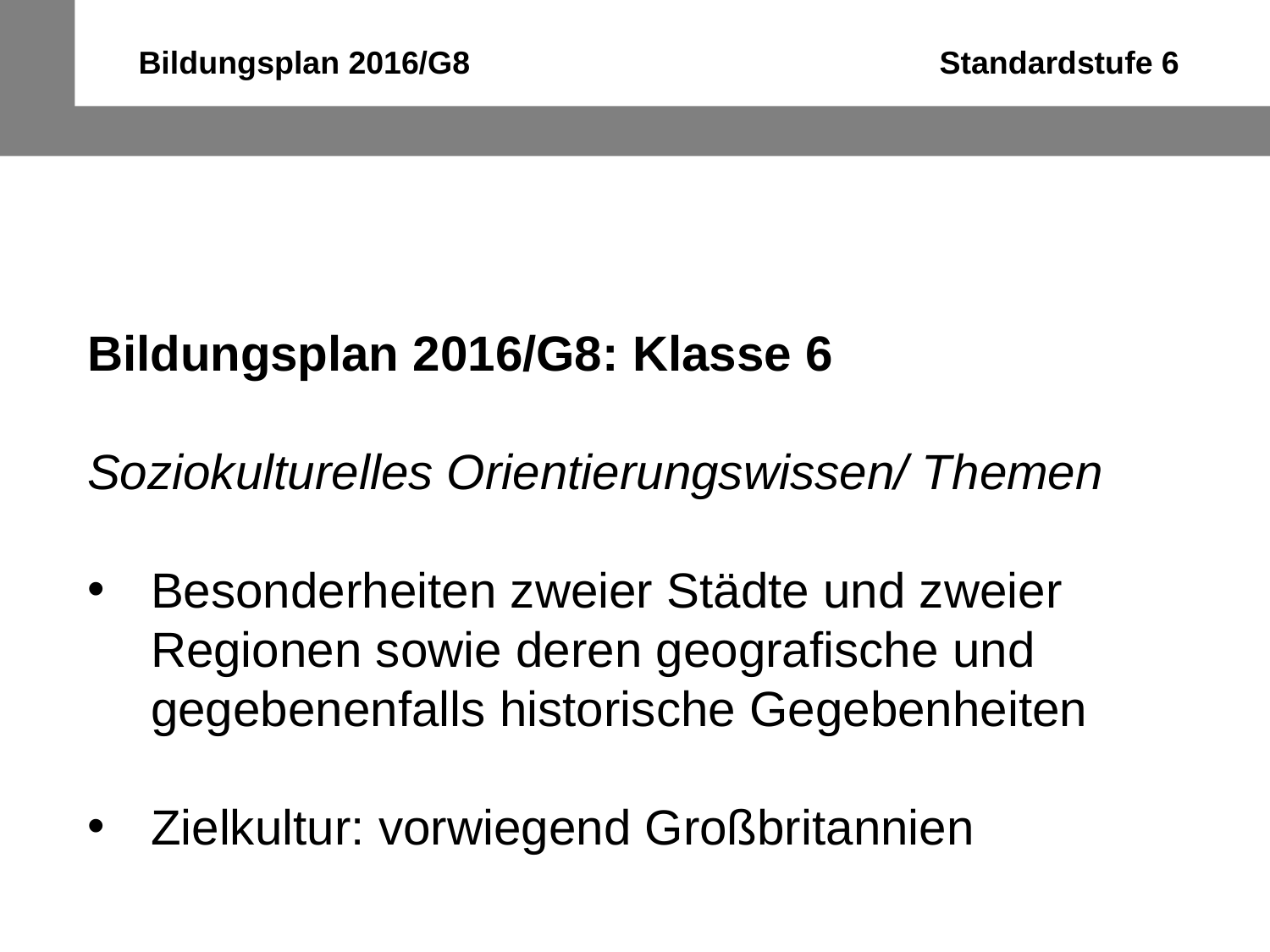

Bildungsplan 2016/G8                                                     Standardstufe 6

Bildungsplan 2016/G8: Klasse 6

Soziokulturelles Orientierungswissen/ Themen

Besonderheiten zweier Städte und zweier Regionen sowie deren geografische und gegebenenfalls historische Gegebenheiten

Zielkultur: vorwiegend Großbritannien